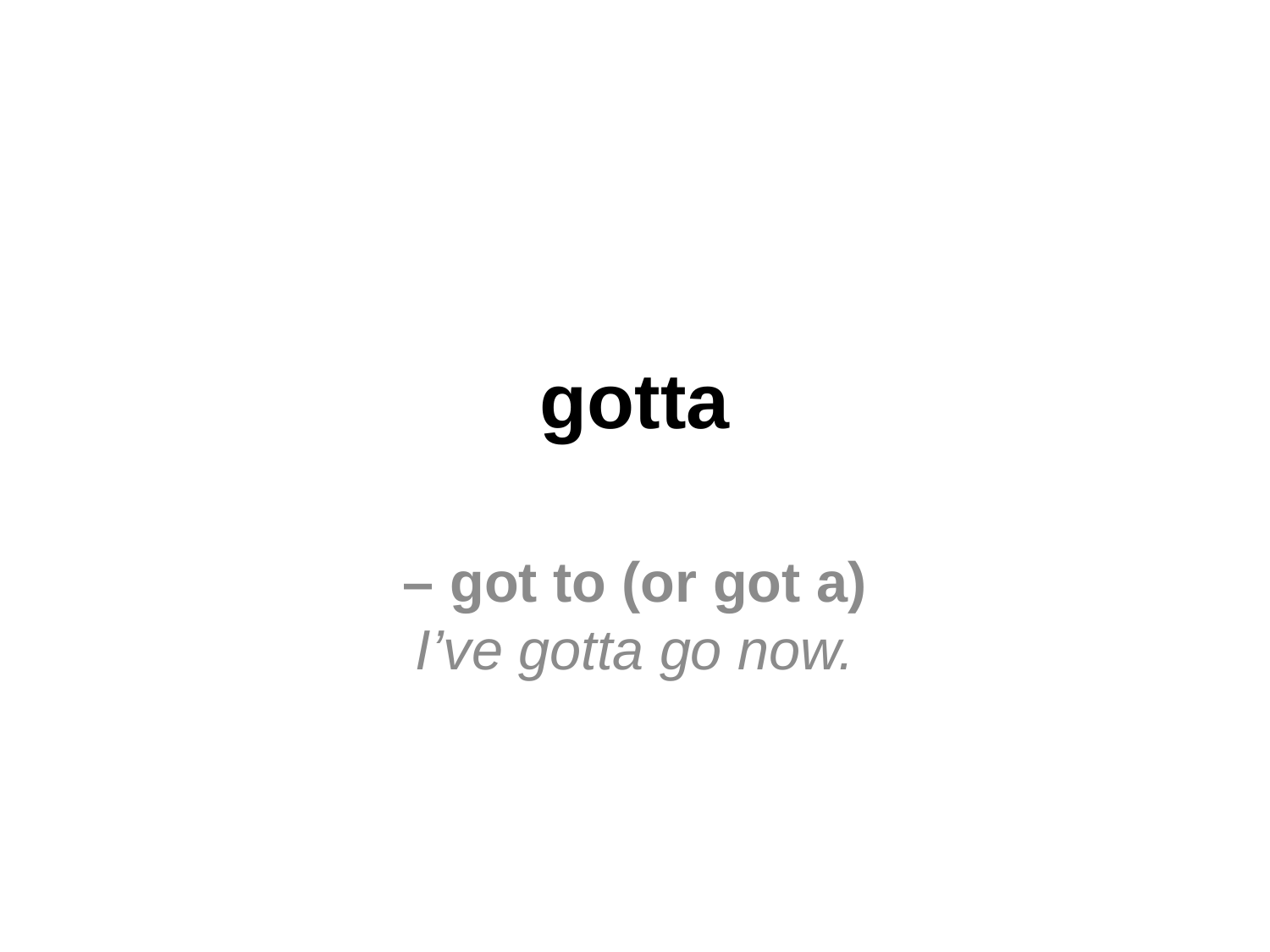

# gotta
– got to (or got a)
I’ve gotta go now.